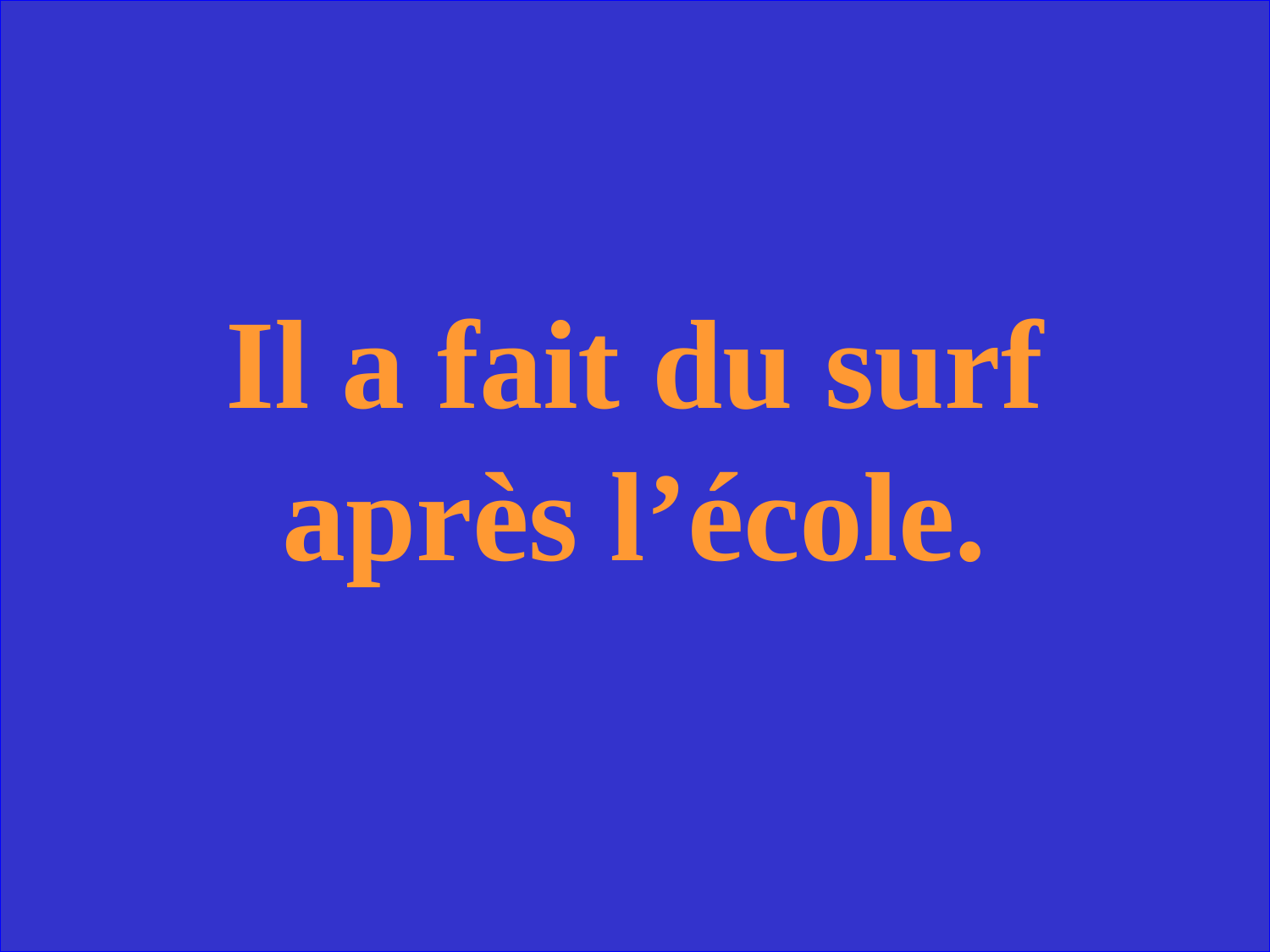

Il a fait du surf après l’école.